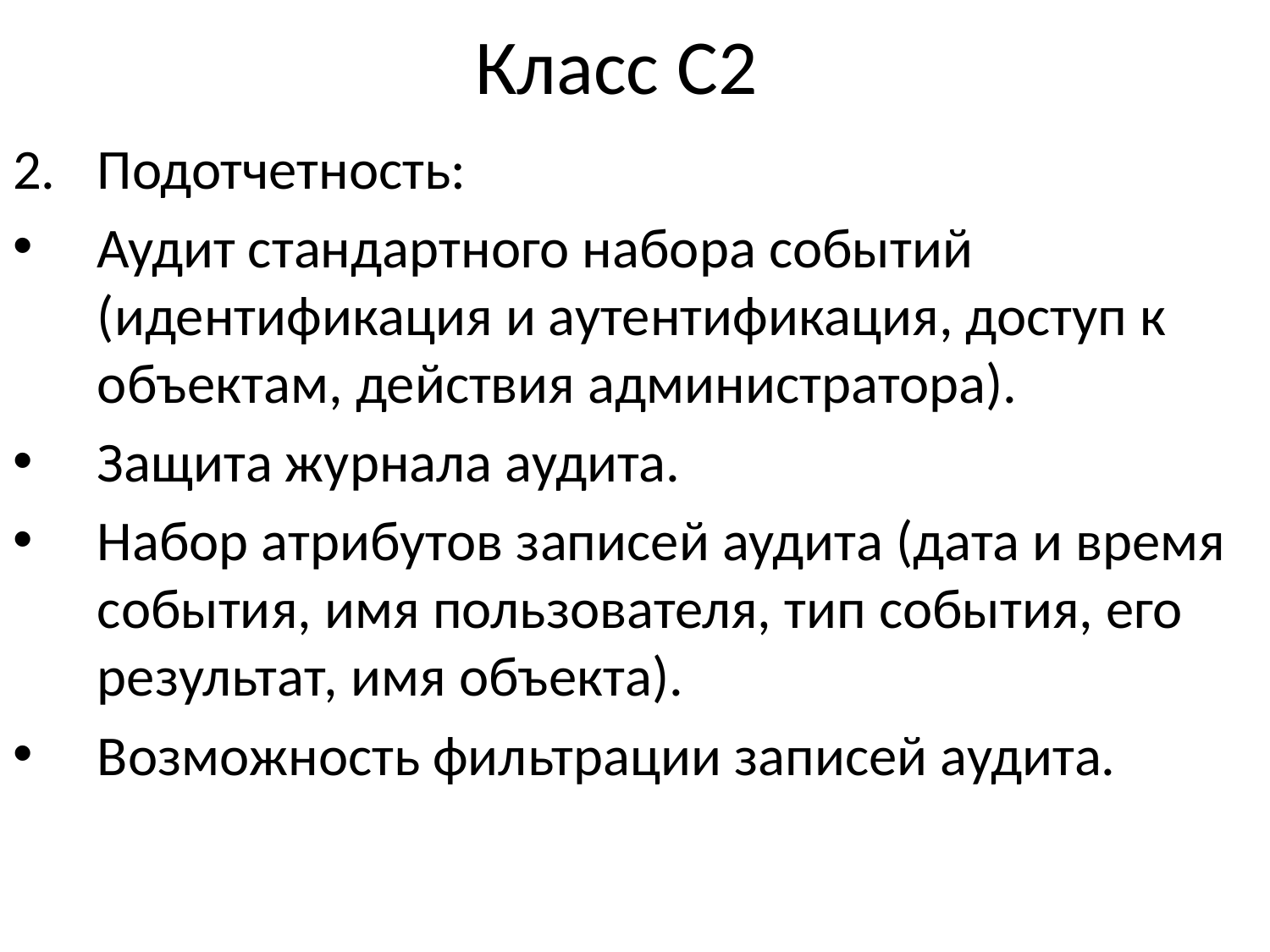

# Класс C2
Подотчетность:
Аудит стандартного набора событий (идентификация и аутентификация, доступ к объектам, действия администратора).
Защита журнала аудита.
Набор атрибутов записей аудита (дата и время события, имя пользователя, тип события, его результат, имя объекта).
Возможность фильтрации записей аудита.